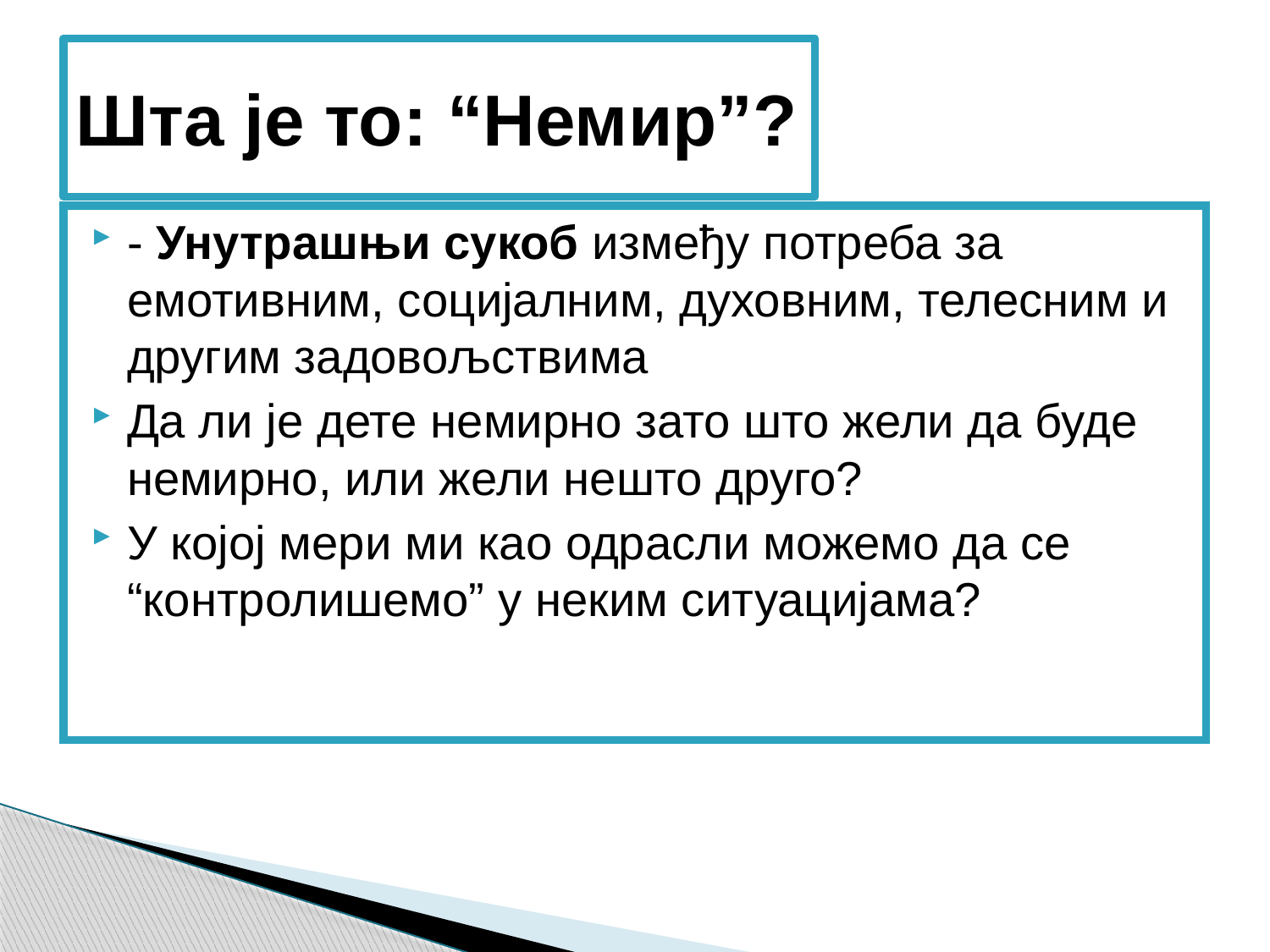

# Шта је то: “Немир”?
- Унутрашњи сукоб између потреба за емотивним, социјалним, духовним, телесним и другим задовољствима
Да ли је дете немирно зато што жели да буде немирно, или жели нешто друго?
У којој мери ми као одрасли можемо да се “контролишемо” у неким ситуацијама?